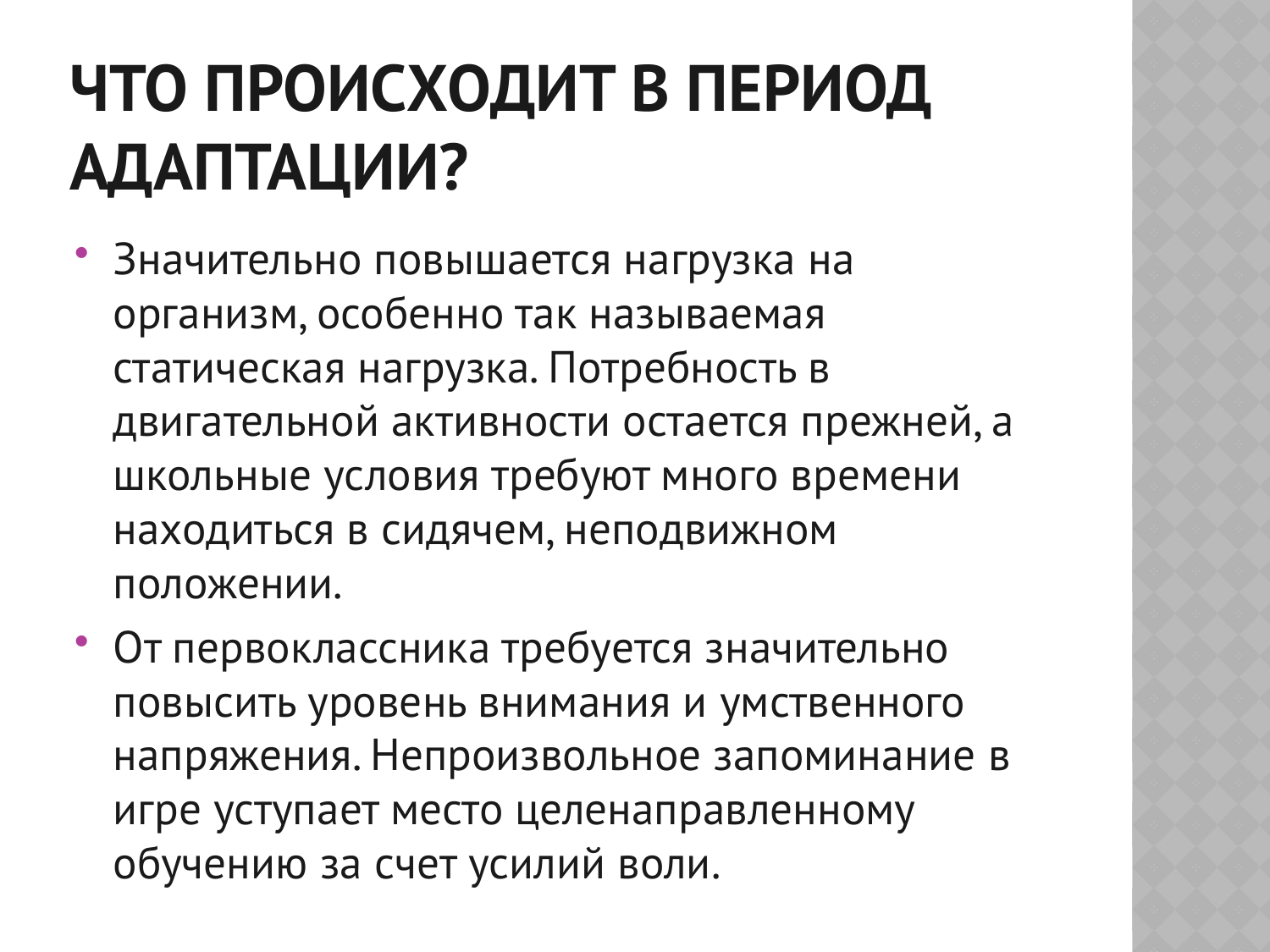

# Что происходит в период адаптации?
Значительно повышается нагрузка на организм, особенно так называемая статическая нагрузка. Потребность в двигательной активности остается прежней, а школьные условия требуют много времени находиться в сидячем, неподвижном положении.
От первоклассника требуется значительно повысить уровень внимания и умственного напряжения. Непроизвольное запоминание в игре уступает место целенаправленному обучению за счет усилий воли.